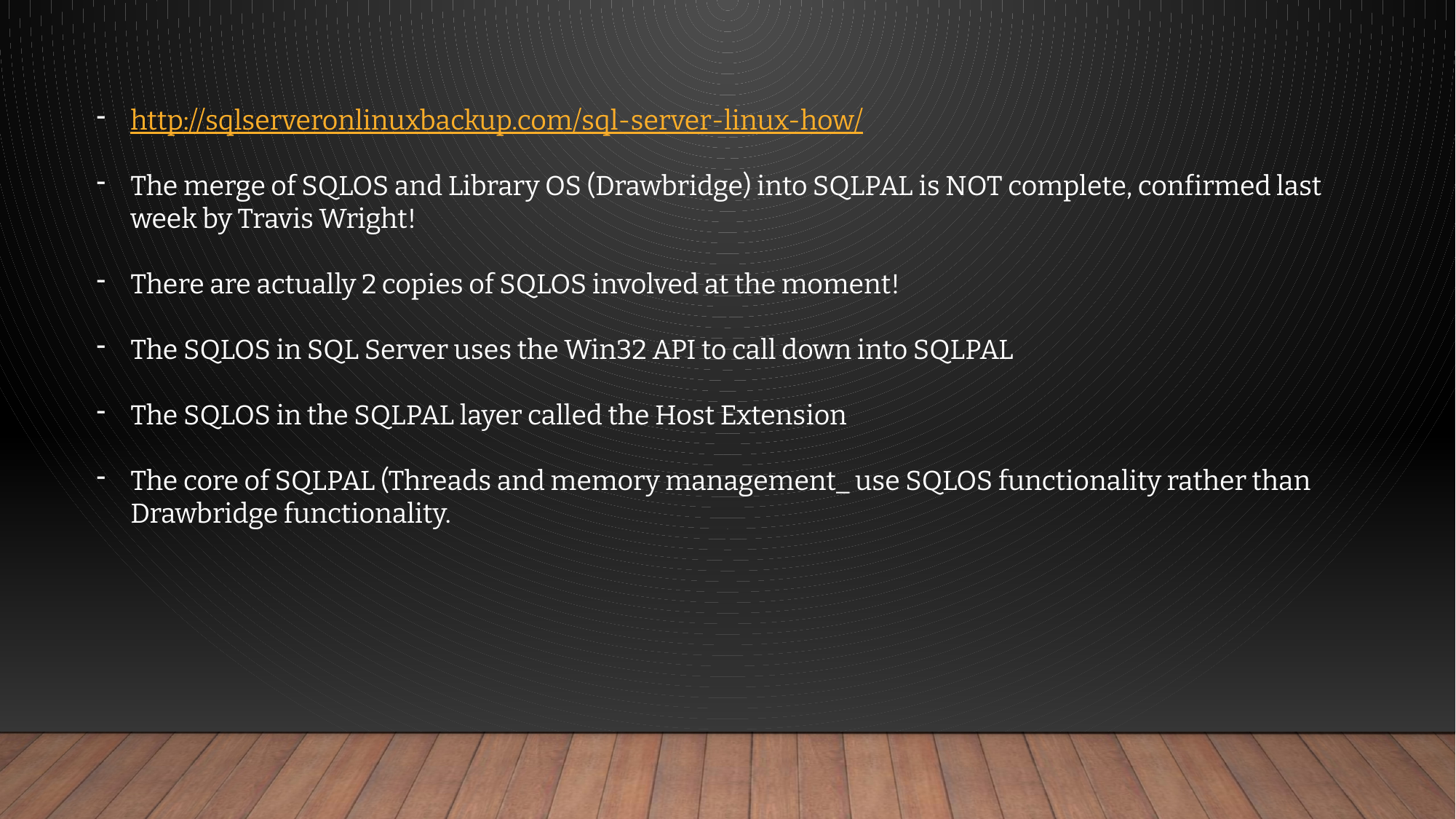

http://sqlserveronlinuxbackup.com/sql-server-linux-how/

The merge of SQLOS and Library OS (Drawbridge) into SQLPAL is NOT complete, confirmed last week by Travis Wright!

There are actually 2 copies of SQLOS involved at the moment!

The SQLOS in SQL Server uses the Win32 API to call down into SQLPAL

The SQLOS in the SQLPAL layer called the Host Extension

The core of SQLPAL (Threads and memory management_ use SQLOS functionality rather than Drawbridge functionality.